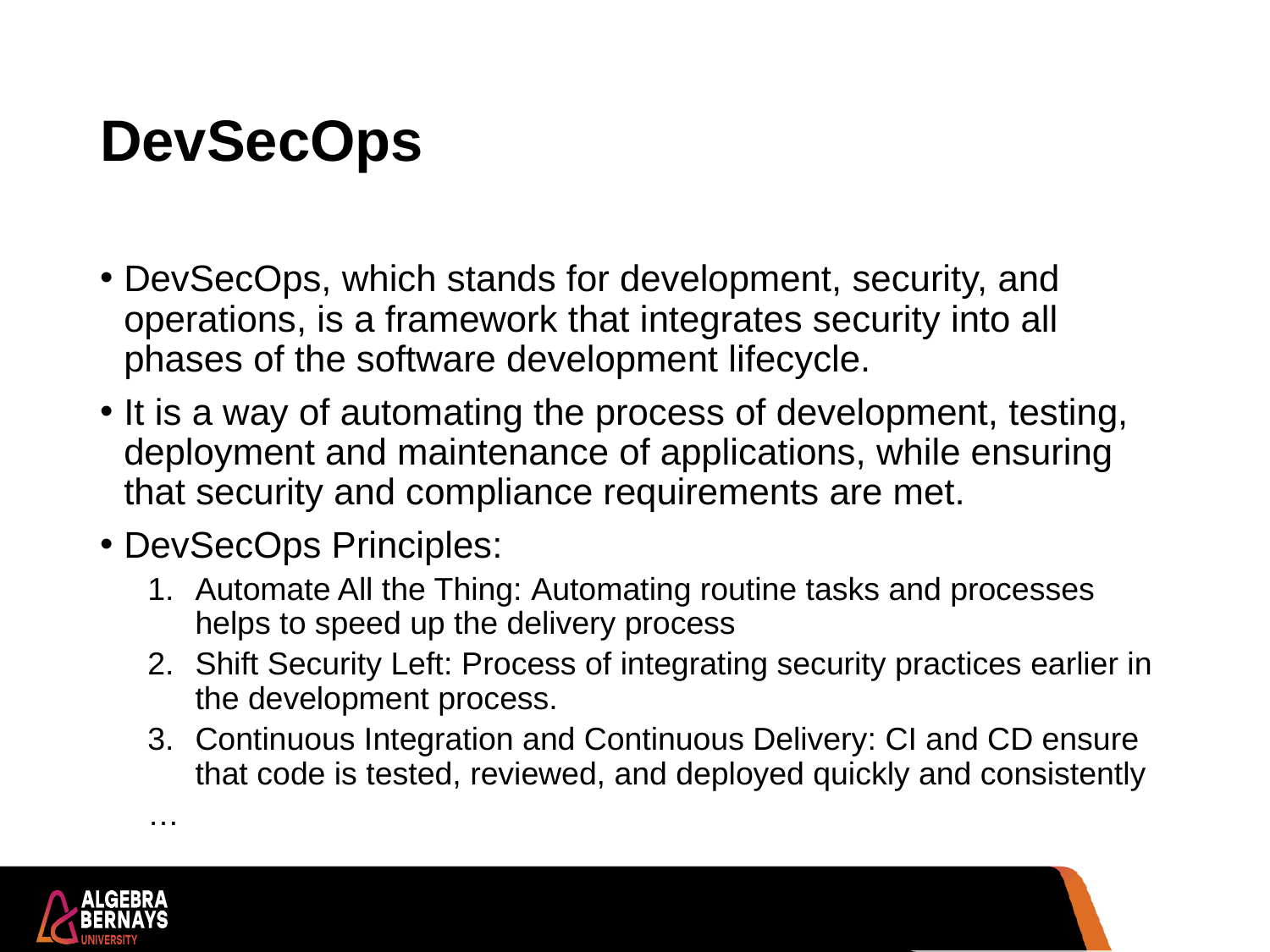

# DevSecOps
DevSecOps, which stands for development, security, and operations, is a framework that integrates security into all phases of the software development lifecycle.
It is a way of automating the process of development, testing, deployment and maintenance of applications, while ensuring that security and compliance requirements are met.
DevSecOps Principles:
Automate All the Thing: Automating routine tasks and processes helps to speed up the delivery process
Shift Security Left: Process of integrating security practices earlier in the development process.
Continuous Integration and Continuous Delivery: CI and CD ensure that code is tested, reviewed, and deployed quickly and consistently
…